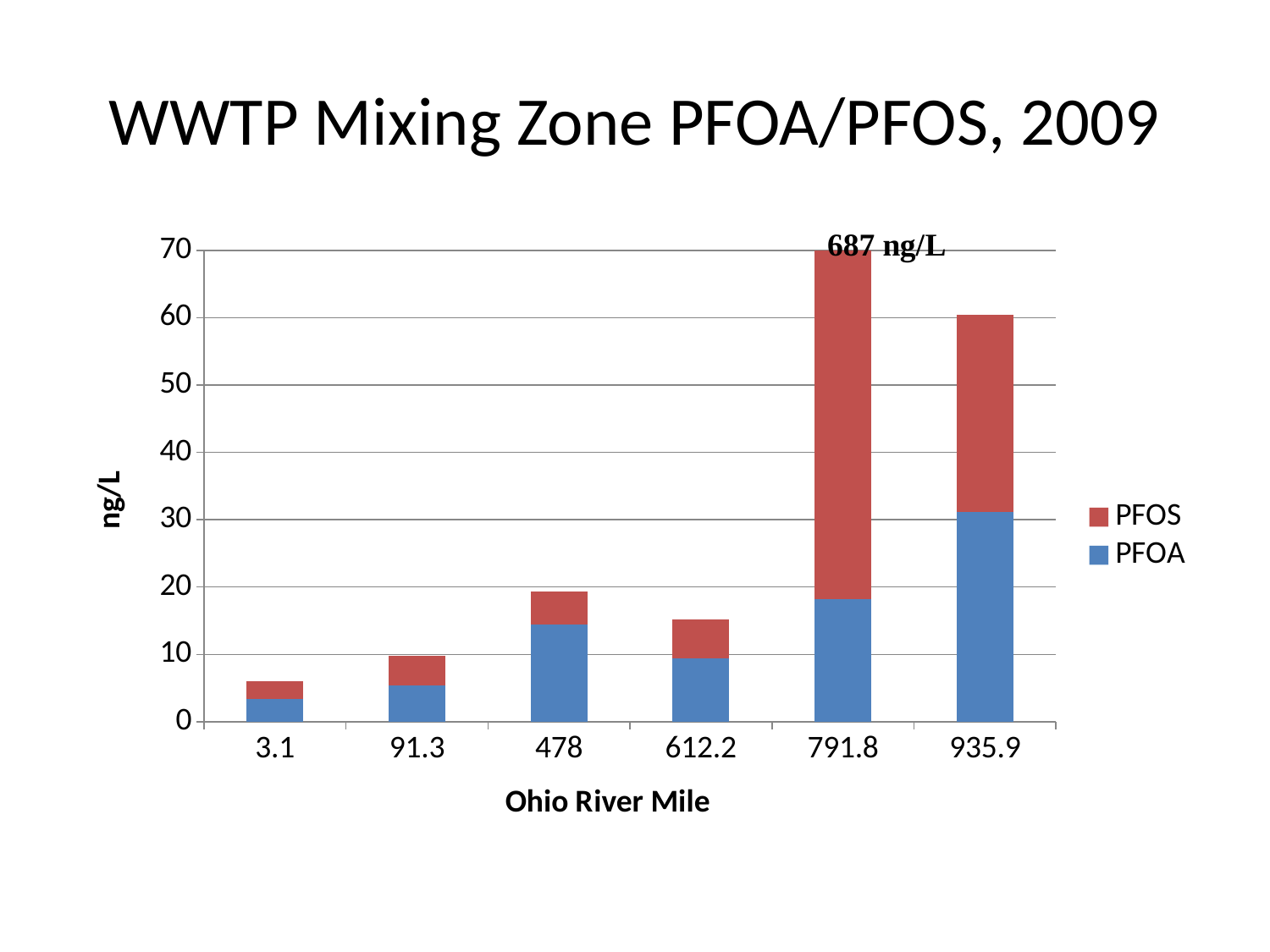

# WWTP Mixing Zone PFOA/PFOS, 2009

### Chart

| Category | PFOA | PFOS |
|---|---|---|
| 3.1 | 3.4099999999999997 | 2.63 |
| 91.3 | 5.39 | 4.42 |
| 478 | 14.4 | 4.970000000000002 |
| 612.20000000000005 | 9.44 | 5.8 |
| 791.8 | 18.2 | 669.0 |
| 935.9 | 31.2 | 29.2 |